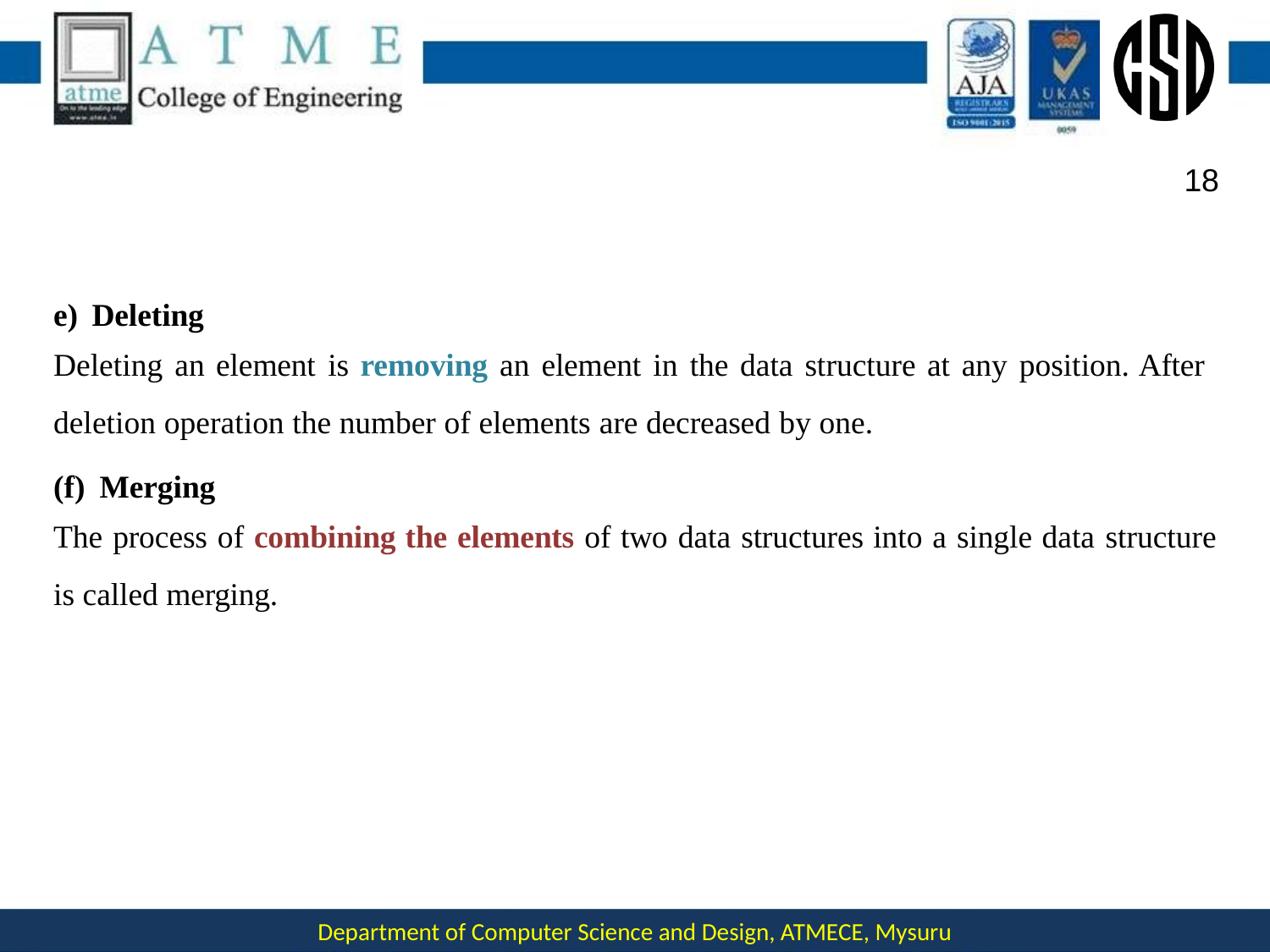

18

e) Deleting
Deleting an element is removing an element in the data structure at any position. After
deletion operation the number of elements are decreased by one.
(f) Merging
The process of combining the elements of two data structures into a single data structure
is called merging.